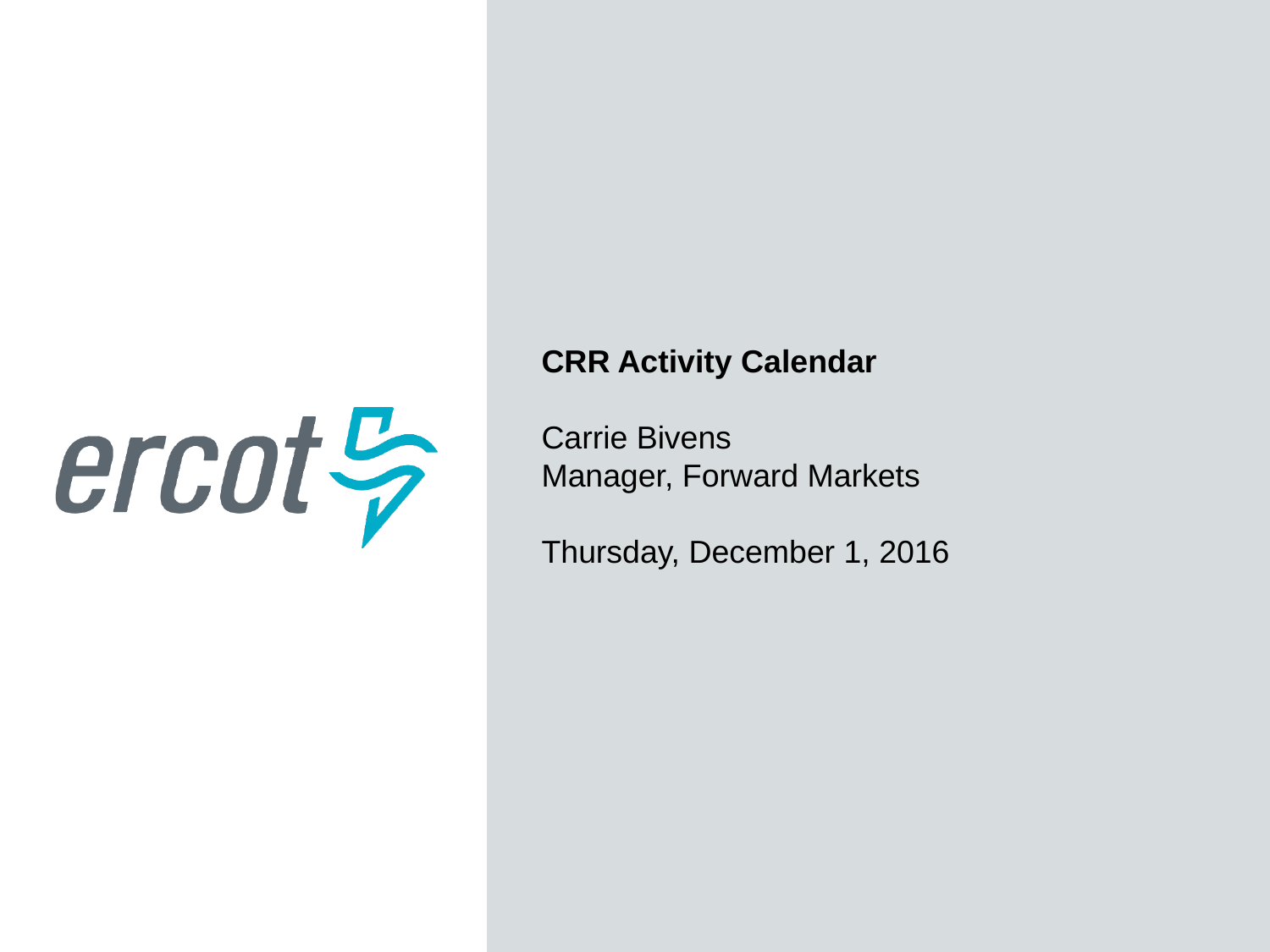

CRR Activity Calendar

Carrie Bivens
Manager, Forward Markets

Thursday, December 1, 2016